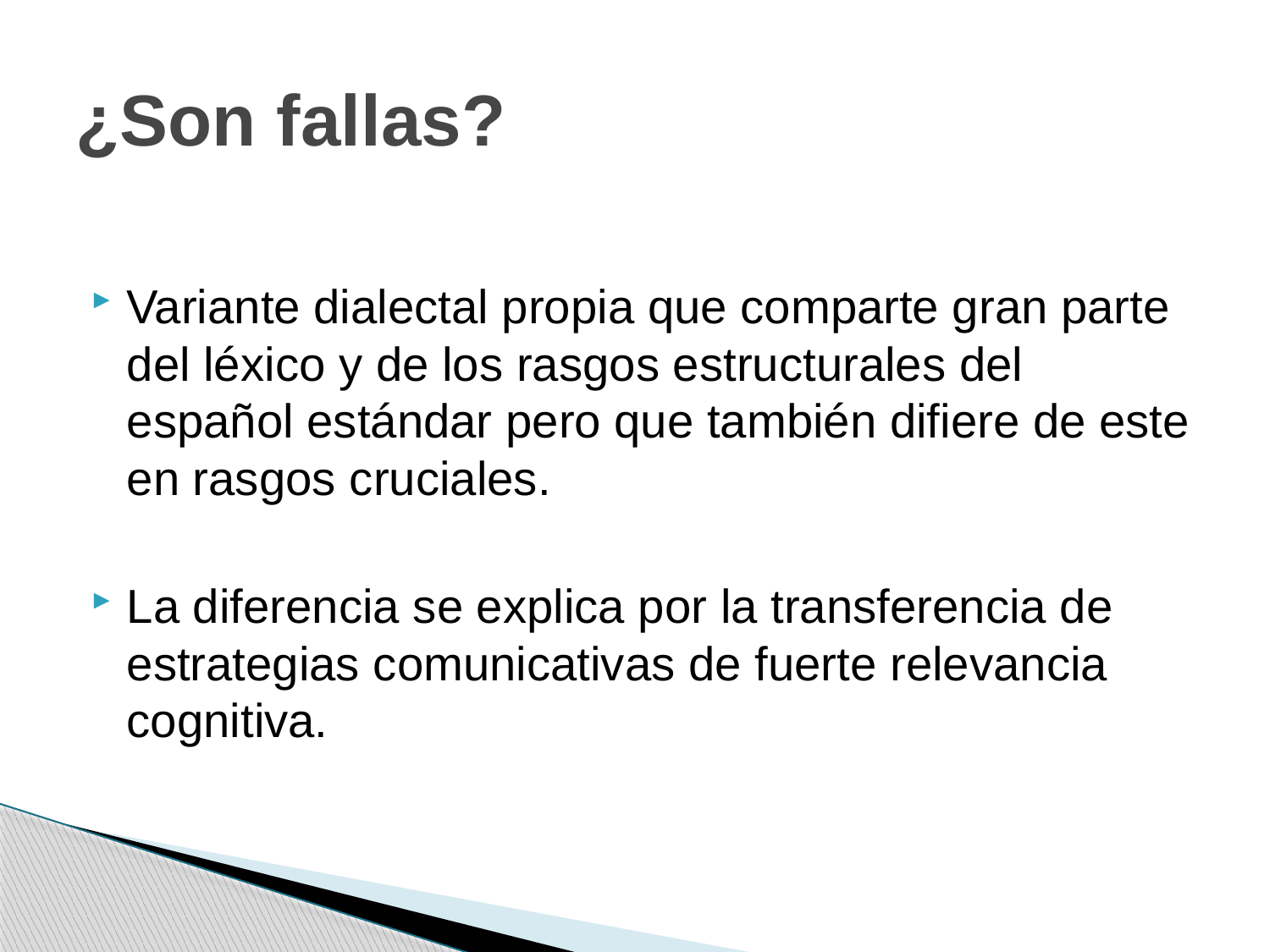

# ¿Son fallas?

Variante dialectal propia que comparte gran parte del léxico y de los rasgos estructurales del español estándar pero que también difiere de este en rasgos cruciales.

La diferencia se explica por la transferencia de estrategias comunicativas de fuerte relevancia cognitiva.